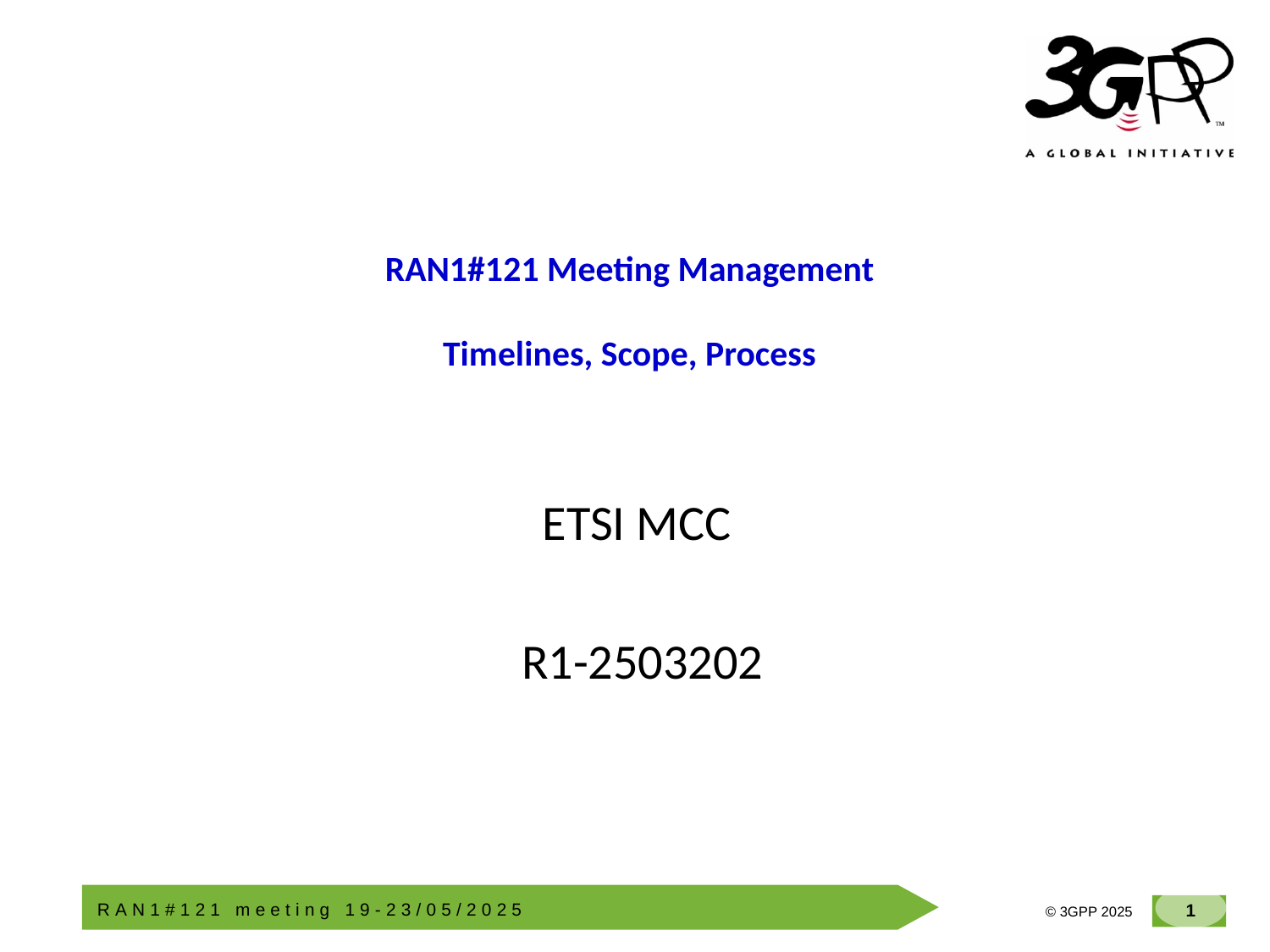

# RAN1#121 Meeting Management Timelines, Scope, Process
ETSI MCC

 R1-2503202